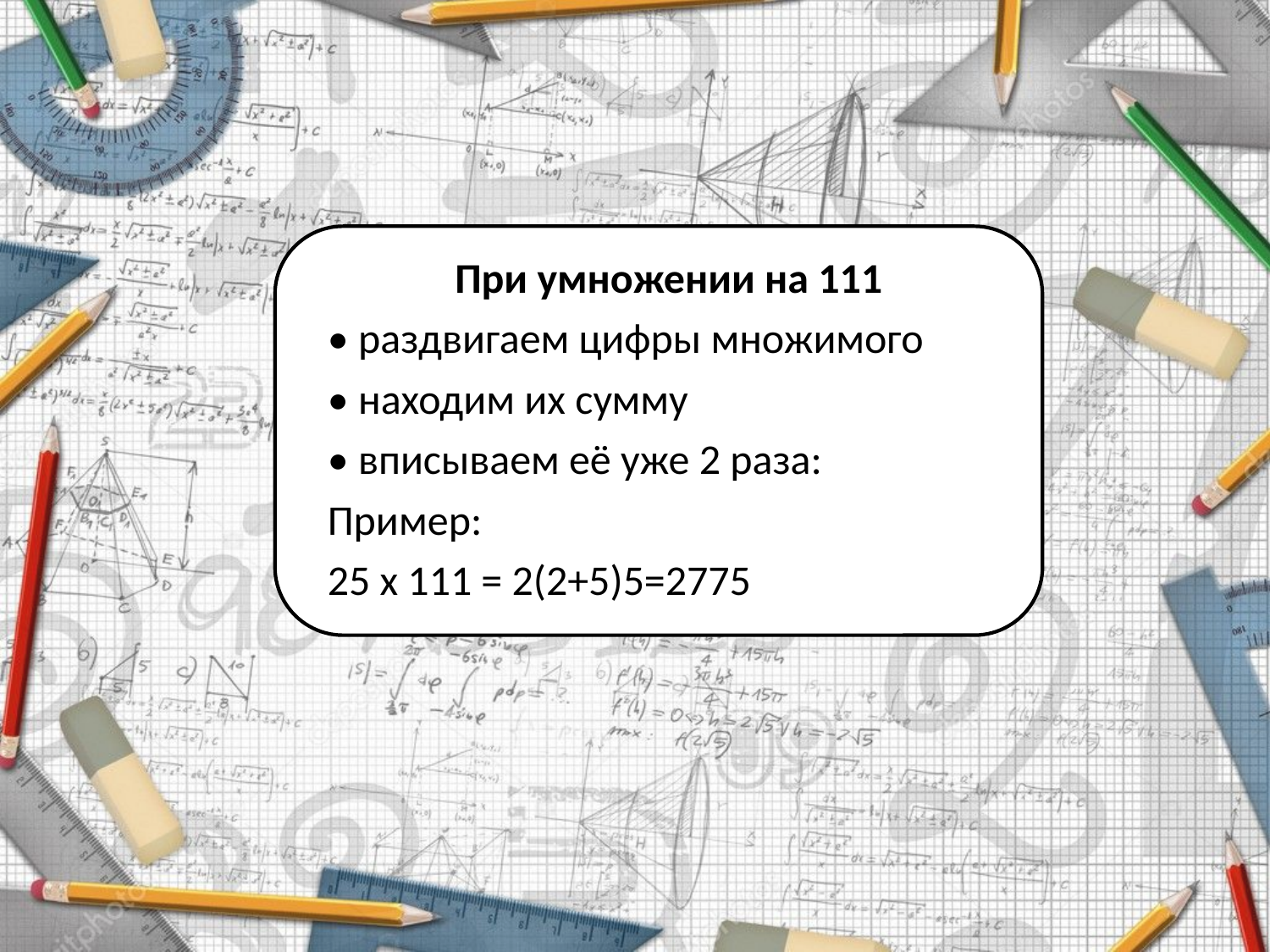

При умножении на 111
• раздвигаем цифры множимого
• находим их сумму
• вписываем её уже 2 раза:
Пример:
25 х 111 = 2(2+5)5=2775